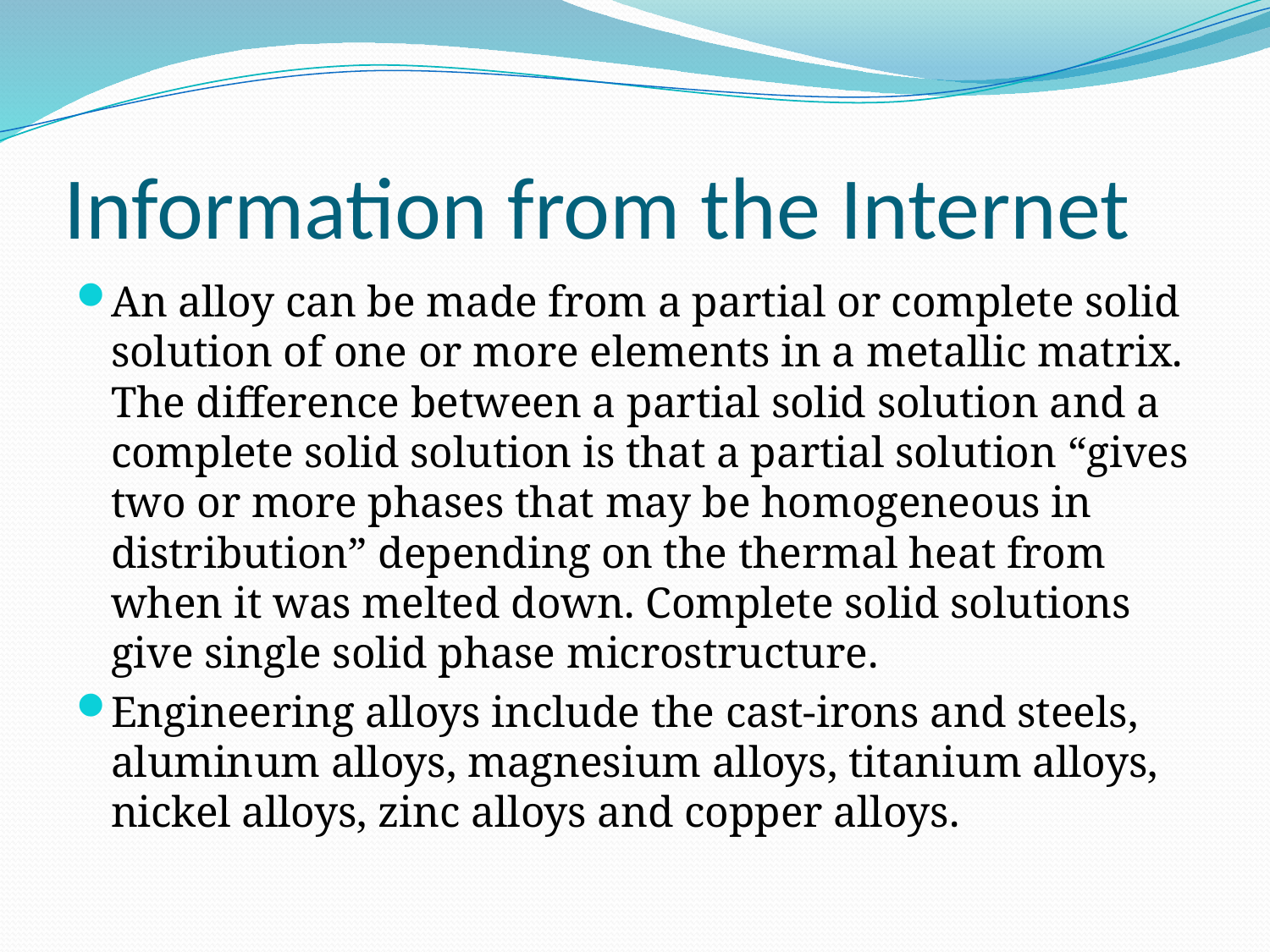

# Information from the Internet
An alloy can be made from a partial or complete solid solution of one or more elements in a metallic matrix. The difference between a partial solid solution and a complete solid solution is that a partial solution “gives two or more phases that may be homogeneous in distribution” depending on the thermal heat from when it was melted down. Complete solid solutions give single solid phase microstructure.
Engineering alloys include the cast-irons and steels, aluminum alloys, magnesium alloys, titanium alloys, nickel alloys, zinc alloys and copper alloys.